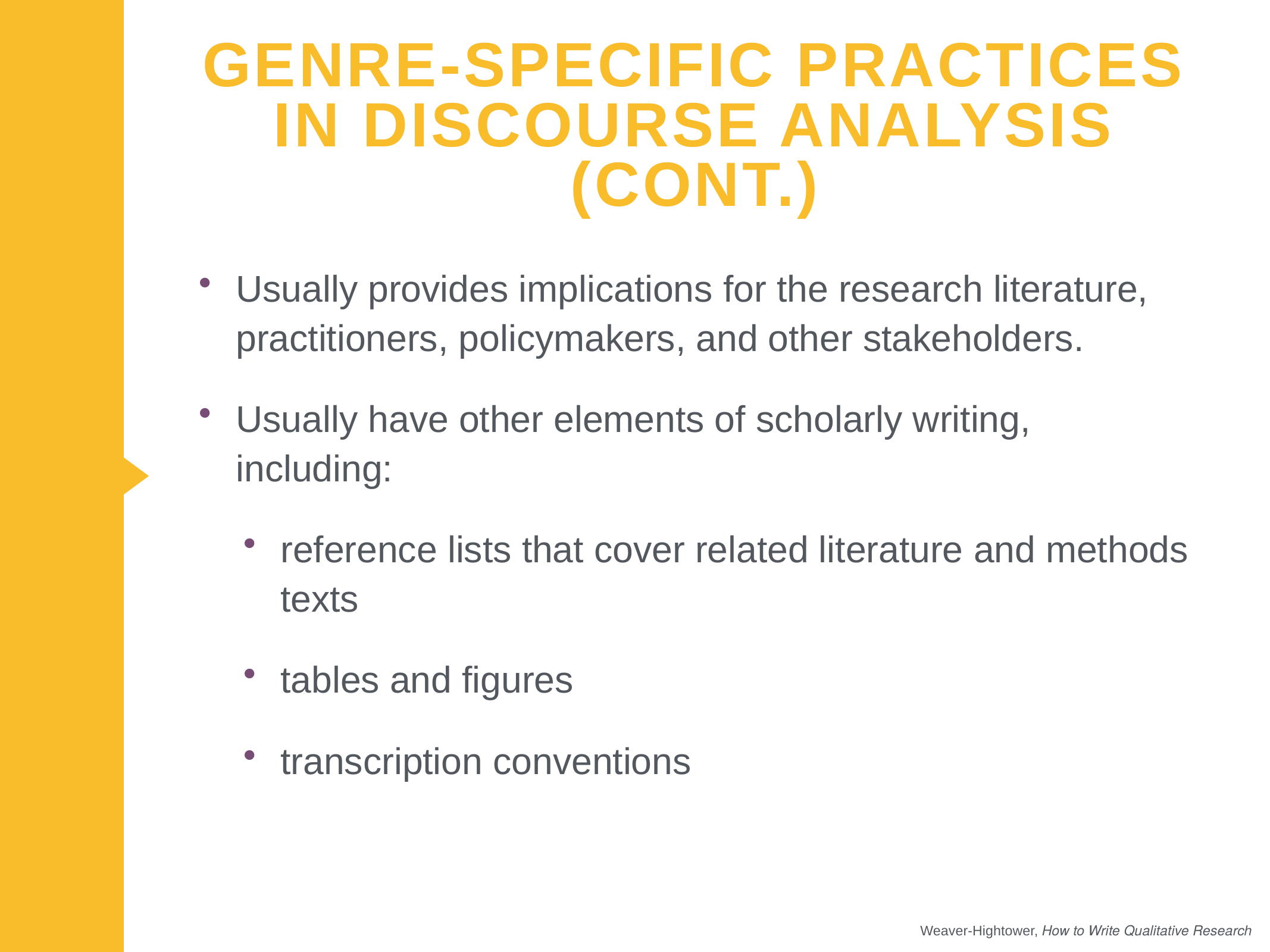

# Genre-specific Practices in Discourse Analysis (cont.)
Usually provides implications for the research literature, practitioners, policymakers, and other stakeholders.
Usually have other elements of scholarly writing, including:
reference lists that cover related literature and methods texts
tables and figures
transcription conventions